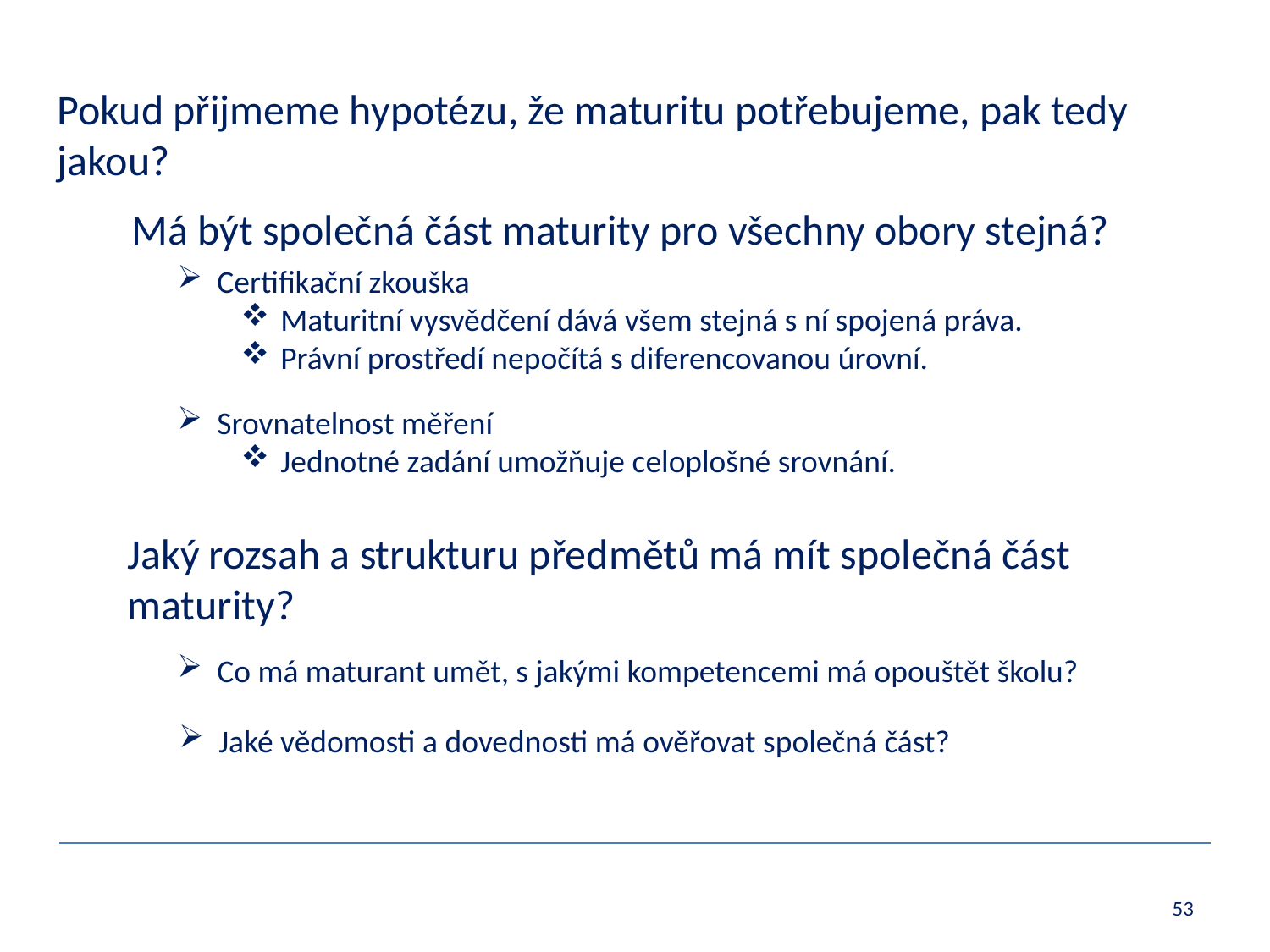

Pokud přijmeme hypotézu, že maturitu potřebujeme, pak tedy jakou?
Má být společná část maturity pro všechny obory stejná?
Certifikační zkouška
Maturitní vysvědčení dává všem stejná s ní spojená práva.
Právní prostředí nepočítá s diferencovanou úrovní.
Srovnatelnost měření
Jednotné zadání umožňuje celoplošné srovnání.
Jaký rozsah a strukturu předmětů má mít společná část maturity?
Co má maturant umět, s jakými kompetencemi má opouštět školu?
Jaké vědomosti a dovednosti má ověřovat společná část?
53